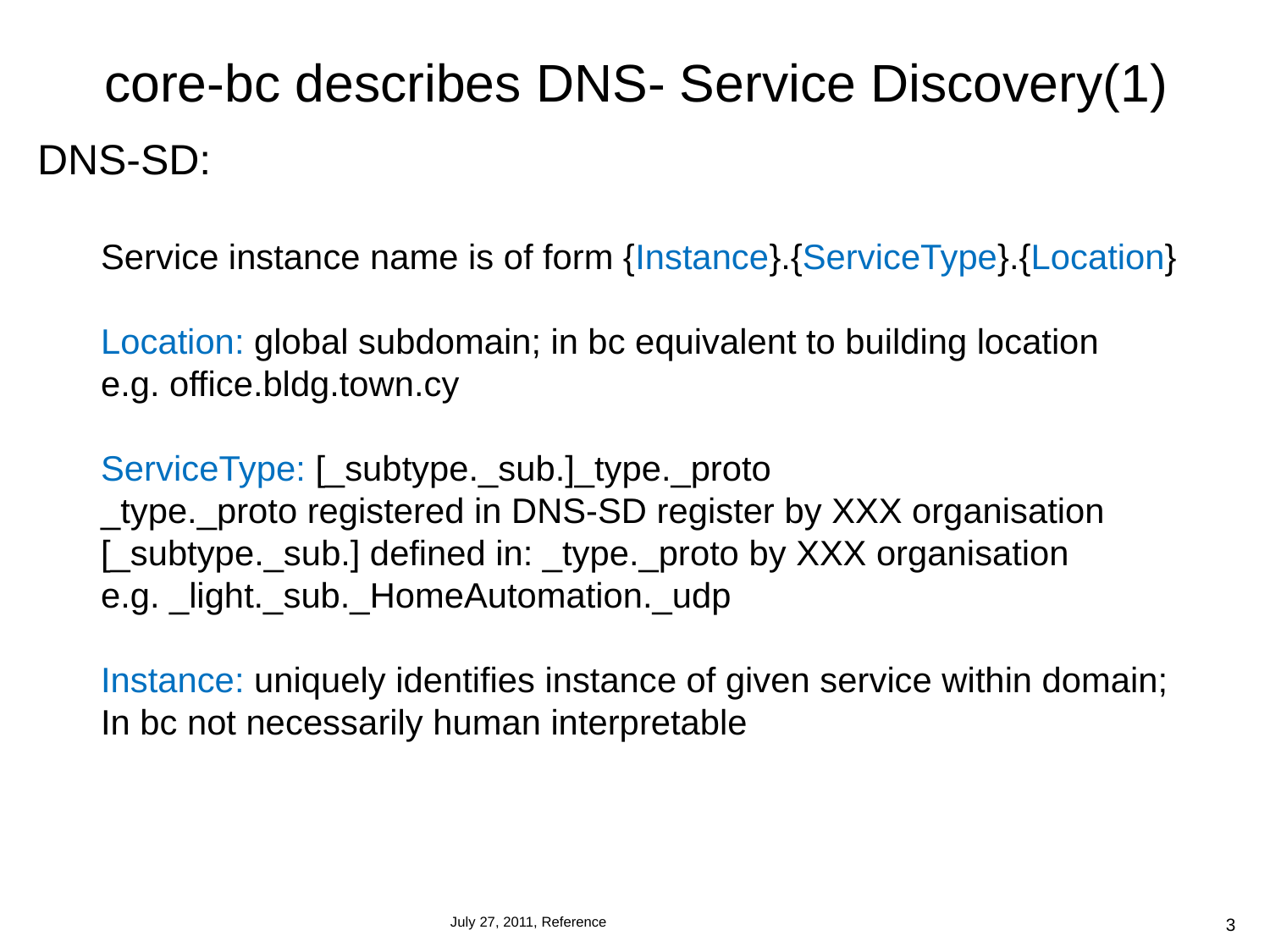

# core-bc describes DNS- Service Discovery(1)
DNS-SD:

Service instance name is of form {Instance}.{ServiceType}.{Location}

Location: global subdomain; in bc equivalent to building location
e.g. office.bldg.town.cy

ServiceType: [_subtype._sub.]_type._proto
_type._proto registered in DNS-SD register by XXX organisation
[_subtype._sub.] defined in: _type._proto by XXX organisation
e.g. _light._sub._HomeAutomation._udp

Instance: uniquely identifies instance of given service within domain;
In bc not necessarily human interpretable
3